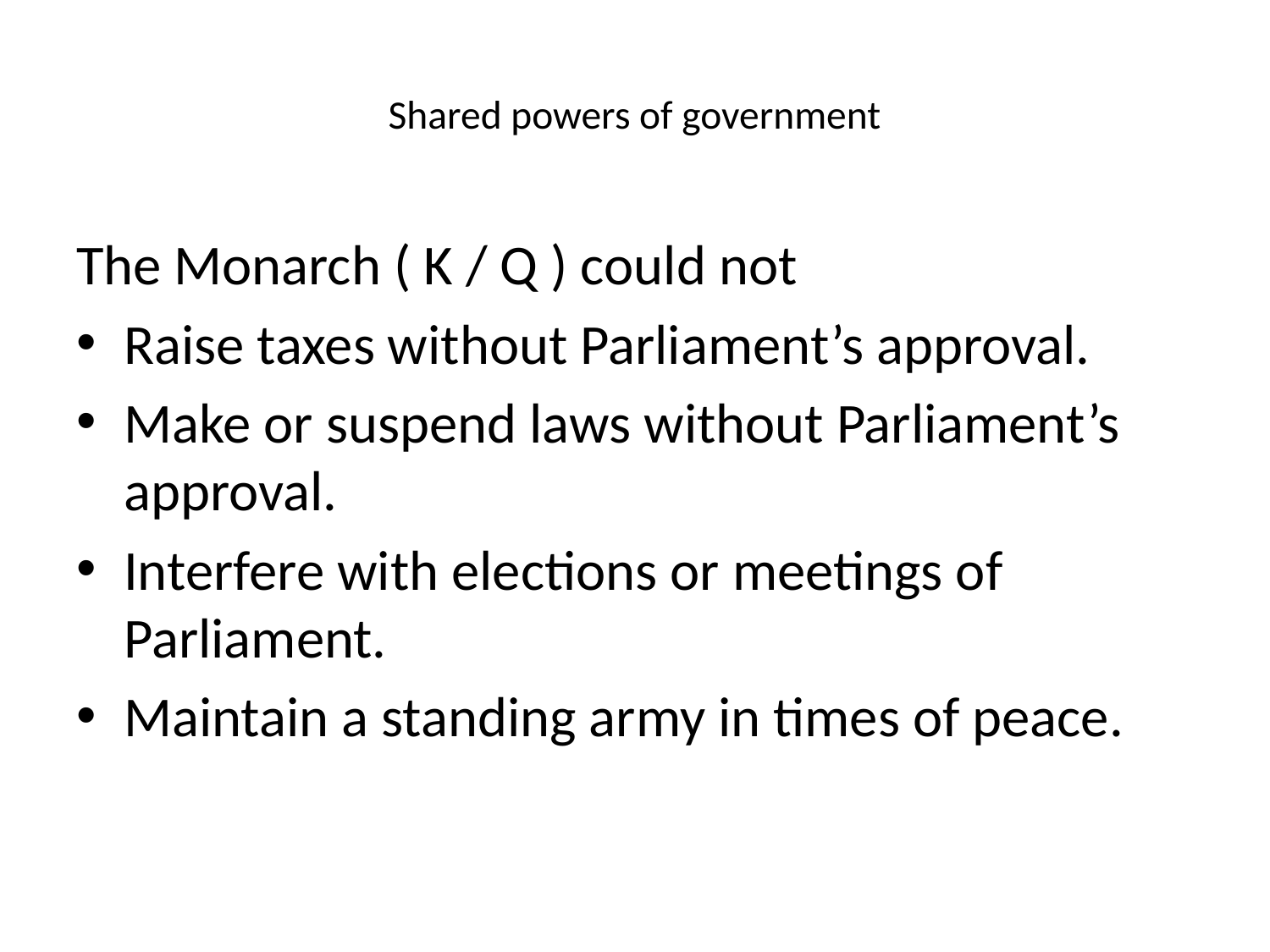

# Shared powers of government

The Monarch ( K / Q ) could not
Raise taxes without Parliament’s approval.
Make or suspend laws without Parliament’s approval.
Interfere with elections or meetings of Parliament.
Maintain a standing army in times of peace.